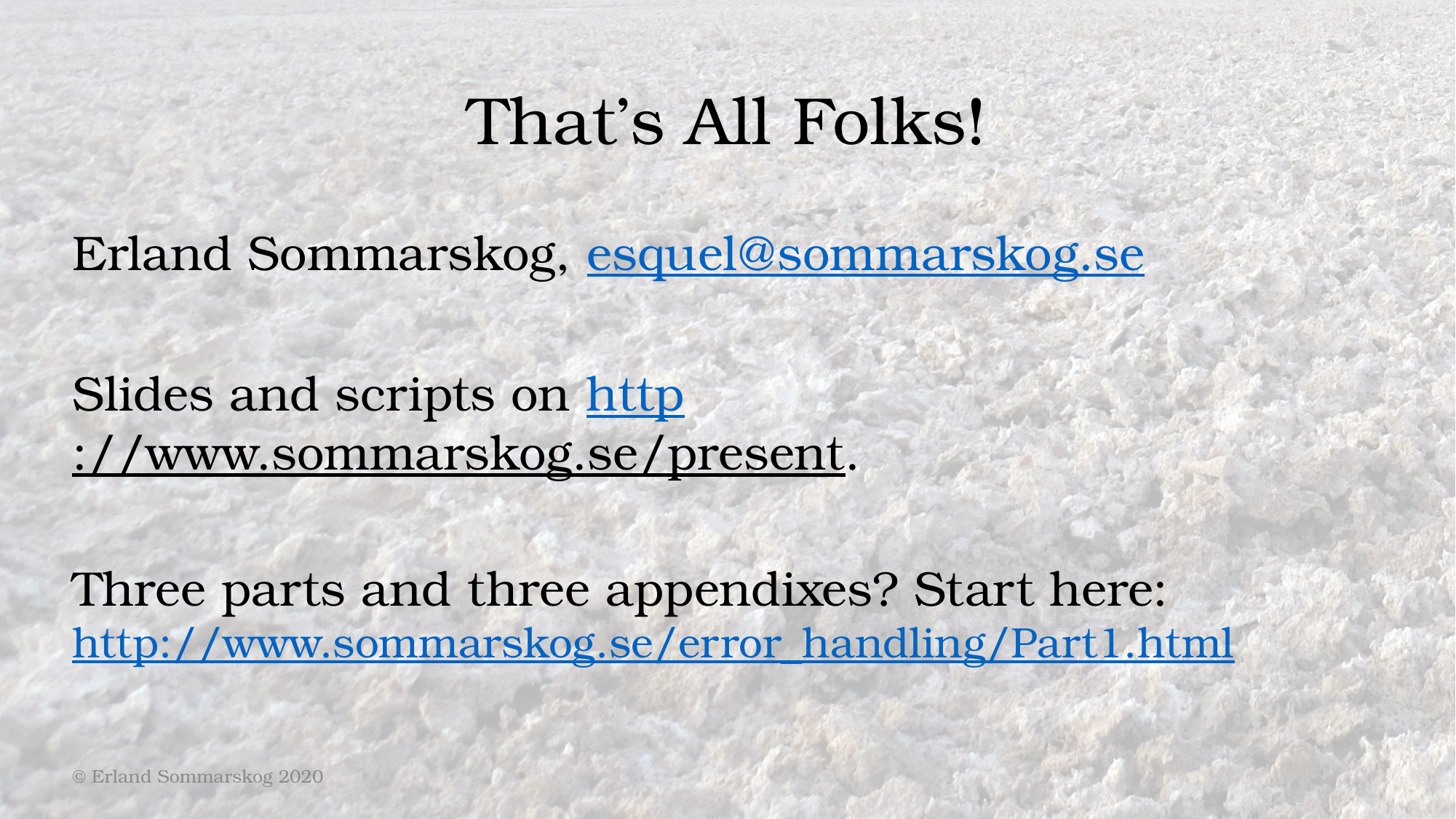

# That’s All Folks!
Erland Sommarskog, esquel@sommarskog.se

Slides and scripts on http://www.sommarskog.se/present.

Three parts and three appendixes? Start here:
http://www.sommarskog.se/error_handling/Part1.html

© Erland Sommarskog 2020